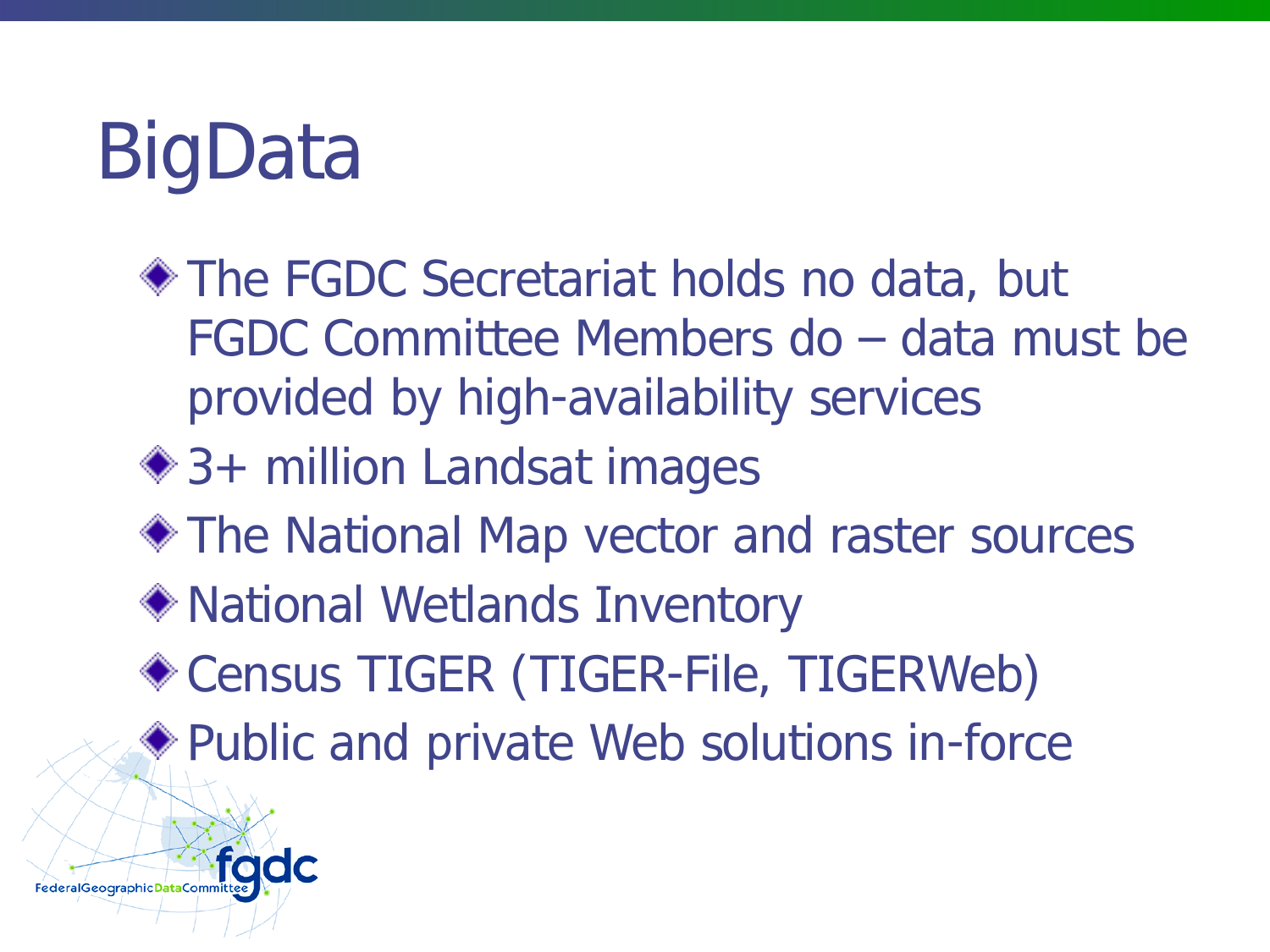

# BigData
The FGDC Secretariat holds no data, but FGDC Committee Members do – data must be provided by high-availability services
3+ million Landsat images
The National Map vector and raster sources
National Wetlands Inventory
Census TIGER (TIGER-File, TIGERWeb)
Public and private Web solutions in-force